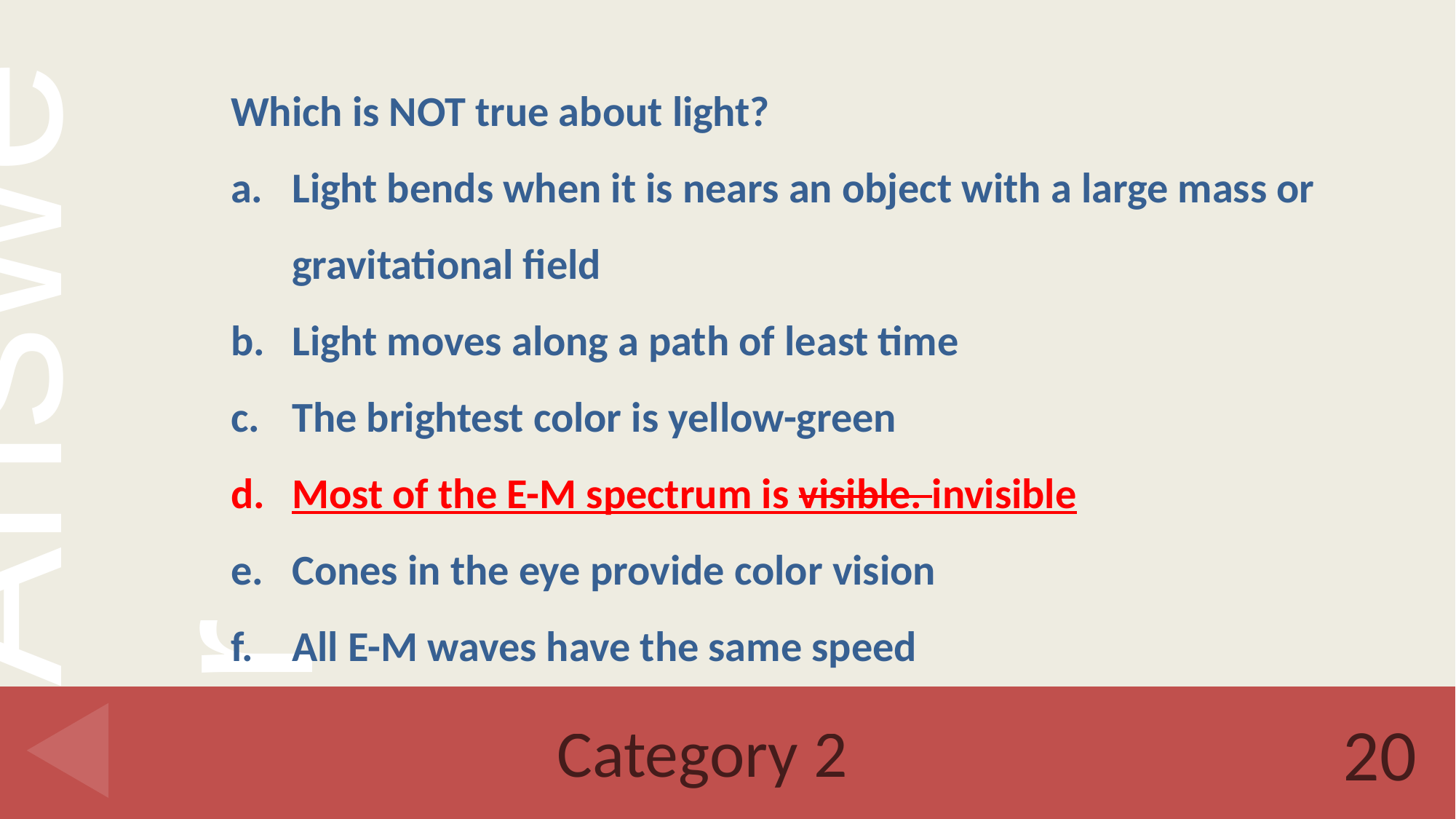

Which is NOT true about light?
Light bends when it is nears an object with a large mass or gravitational field
Light moves along a path of least time
The brightest color is yellow-green
Most of the E-M spectrum is visible. invisible
Cones in the eye provide color vision
All E-M waves have the same speed
# Category 2
20